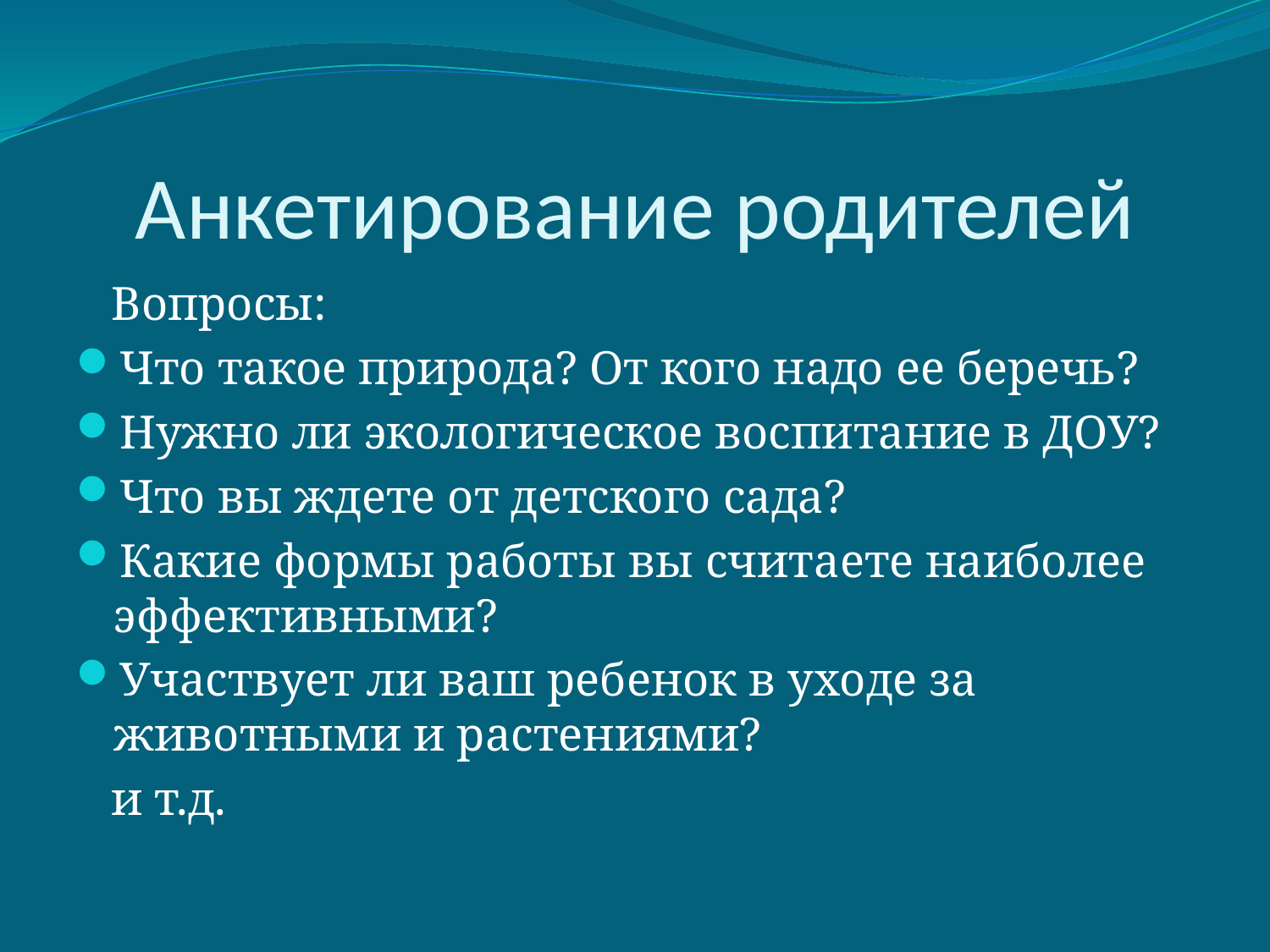

# Анкетирование родителей
   Вопросы:
Что такое природа? От кого надо ее беречь?
Нужно ли экологическое воспитание в ДОУ?
Что вы ждете от детского сада?
Какие формы работы вы считаете наиболее эффективными?
Участвует ли ваш ребенок в уходе за животными и растениями?
   и т.д.